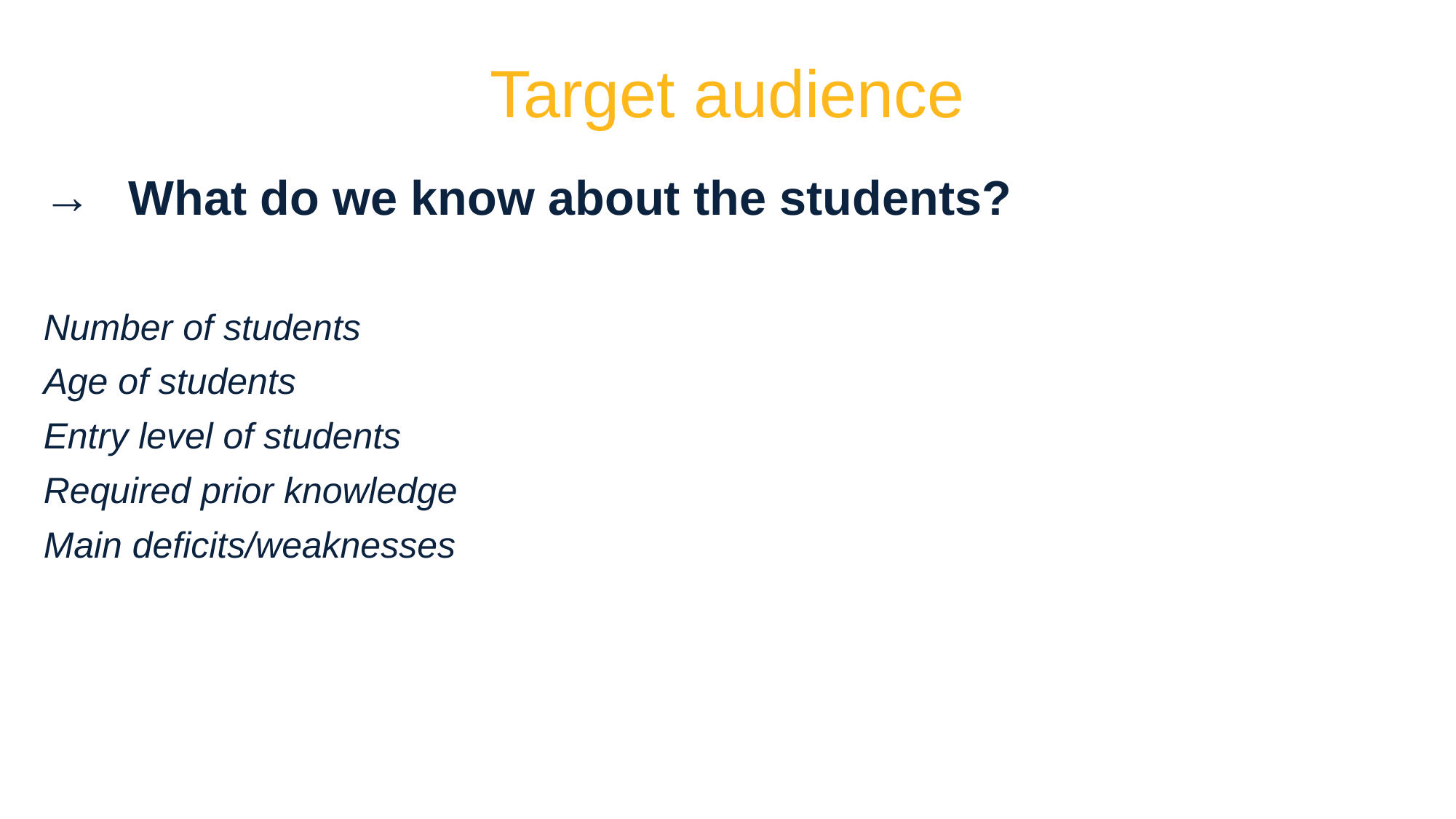

# Target audience
What do we know about the students?

Number of students
Age of students
Entry level of students
Required prior knowledge
Main deficits/weaknesses